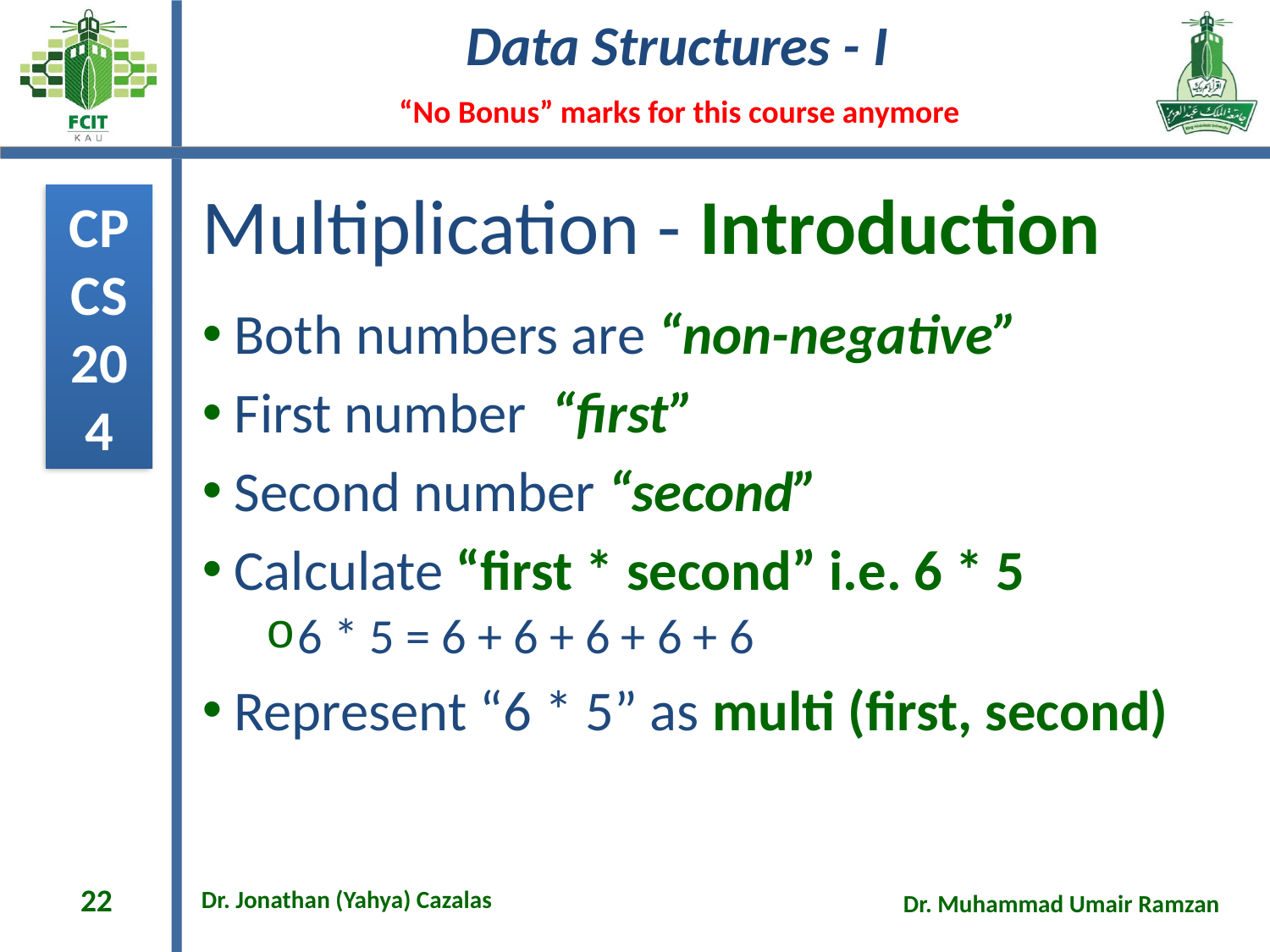

# Multiplication - Introduction
Both numbers are “non-negative”
First number  “first”
Second number “second”
Calculate “first * second” i.e. 6 * 5
6 * 5 = 6 + 6 + 6 + 6 + 6
Represent “6 * 5” as multi (first, second)
22